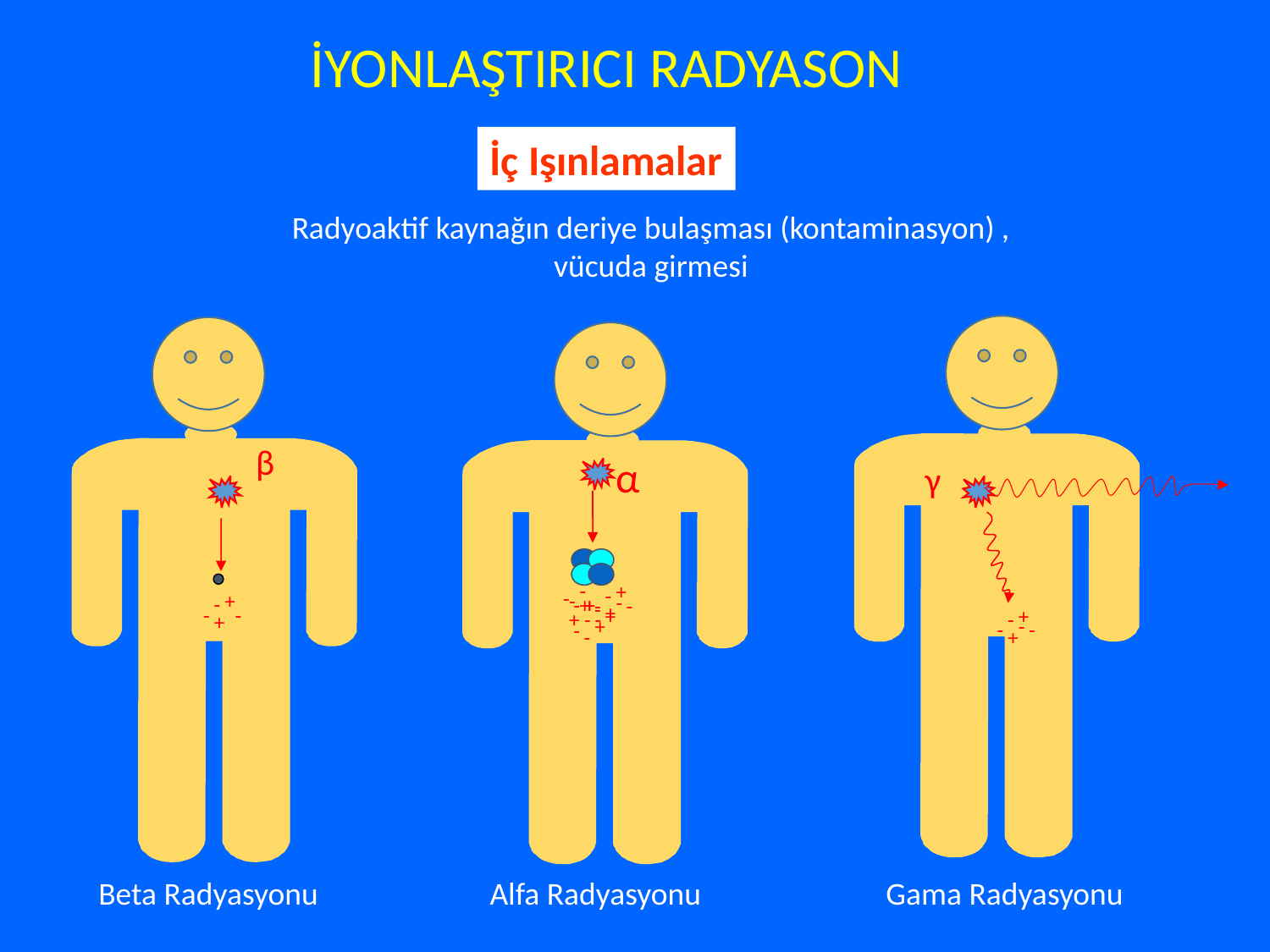

İYONLAŞTIRICI RADYASON
İç Işınlamalar
Radyoaktif kaynağın deriye bulaşması (kontaminasyon) ,
vücuda girmesi

β

α
γ

-
+
-
-
-
+
+
-
+
+
-
-
+
-
-
-
-
-
+

+
-
-
-
+
-
+
+
-
-
-
-
+
Beta Radyasyonu
Alfa Radyasyonu
Gama Radyasyonu